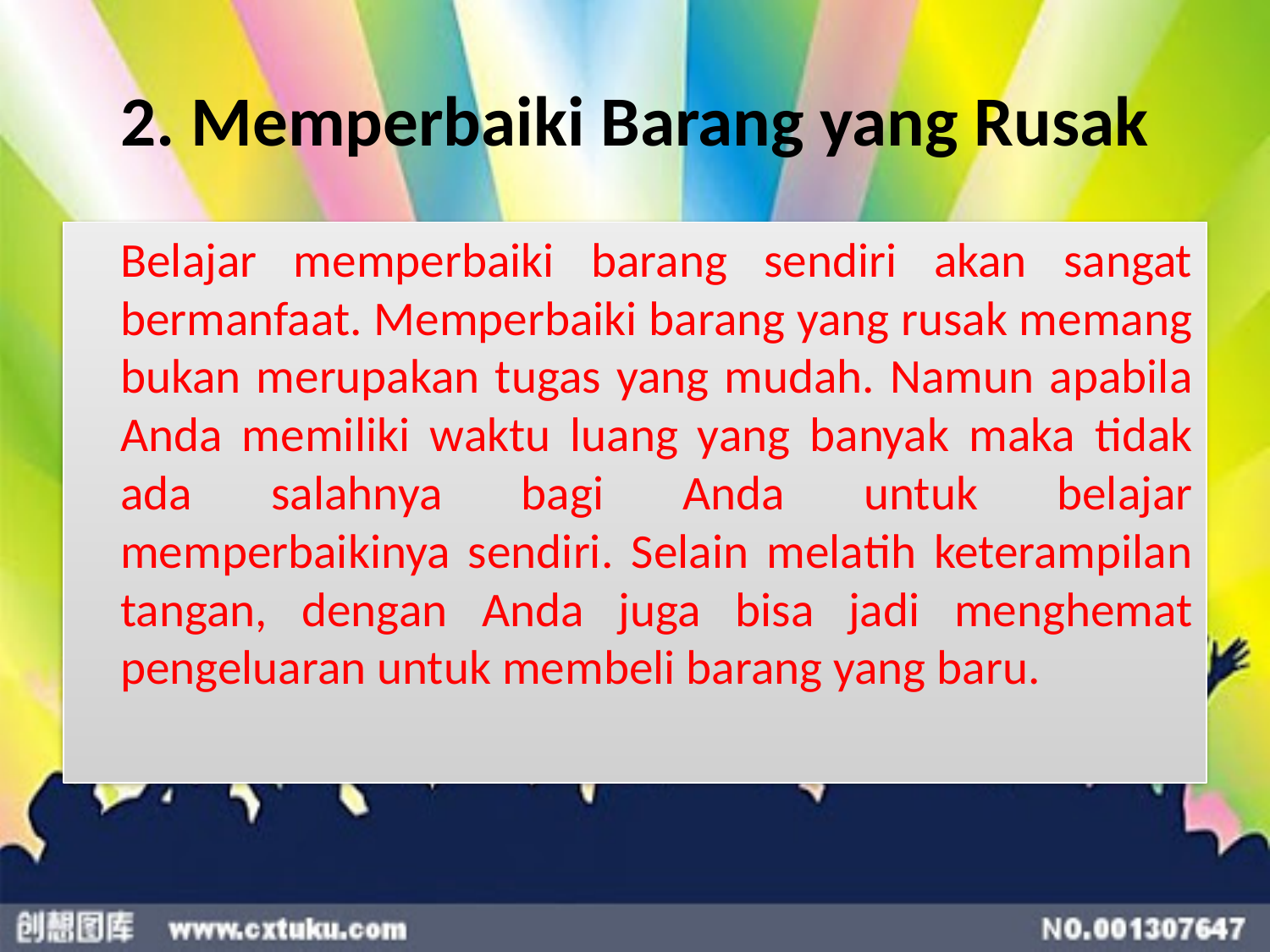

# 2. Memperbaiki Barang yang Rusak
	Belajar memperbaiki barang sendiri akan sangat bermanfaat. Memperbaiki barang yang rusak memang bukan merupakan tugas yang mudah. Namun apabila Anda memiliki waktu luang yang banyak maka tidak ada salahnya bagi Anda untuk belajar memperbaikinya sendiri. Selain melatih keterampilan tangan, dengan Anda juga bisa jadi menghemat pengeluaran untuk membeli barang yang baru.